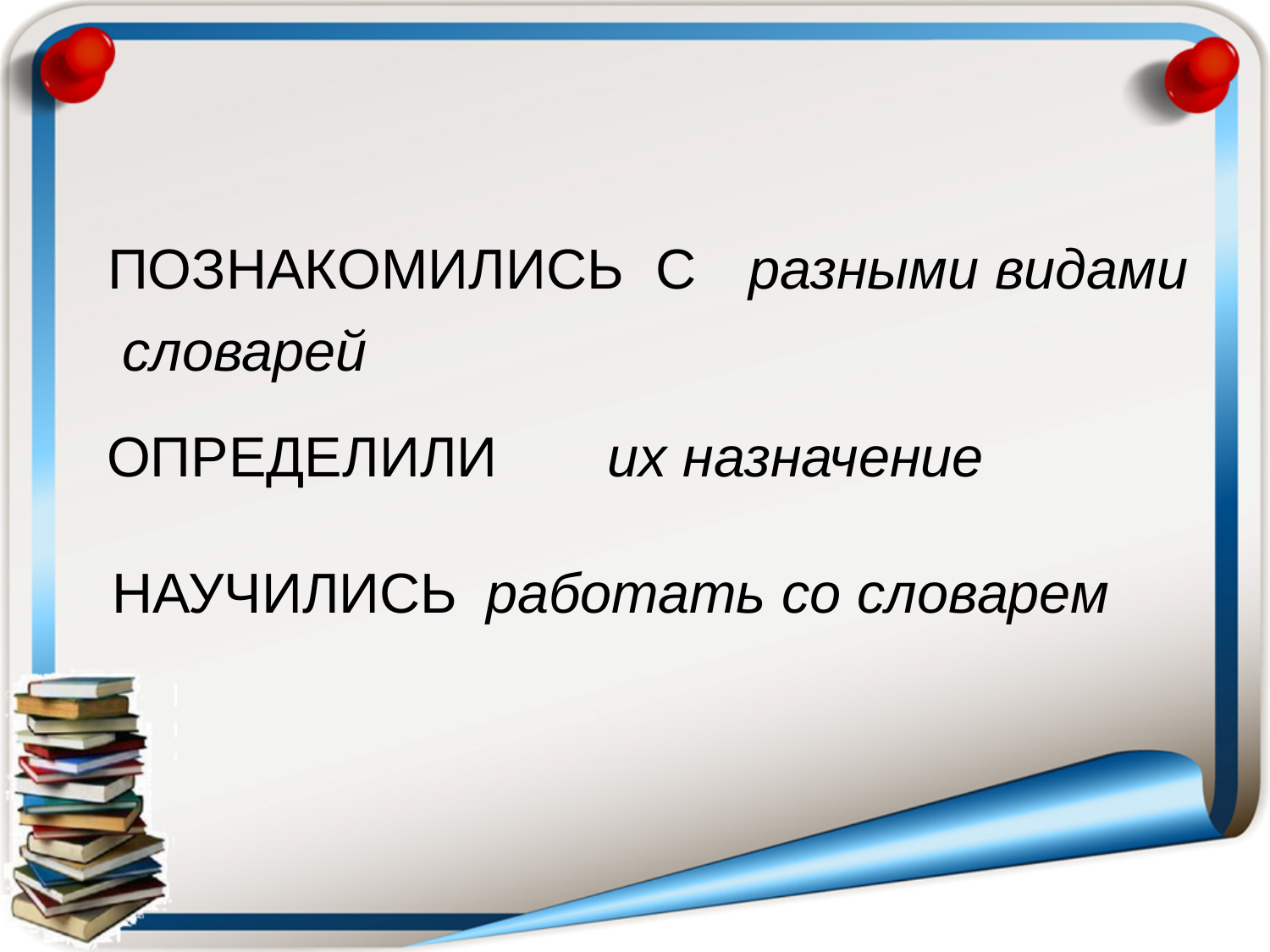

ПОЗНАКОМИЛИСЬ  С
  разными видами
словарей

ОПРЕДЕЛИЛИ
их назначение
НАУЧИЛИСЬ
работать со словарем